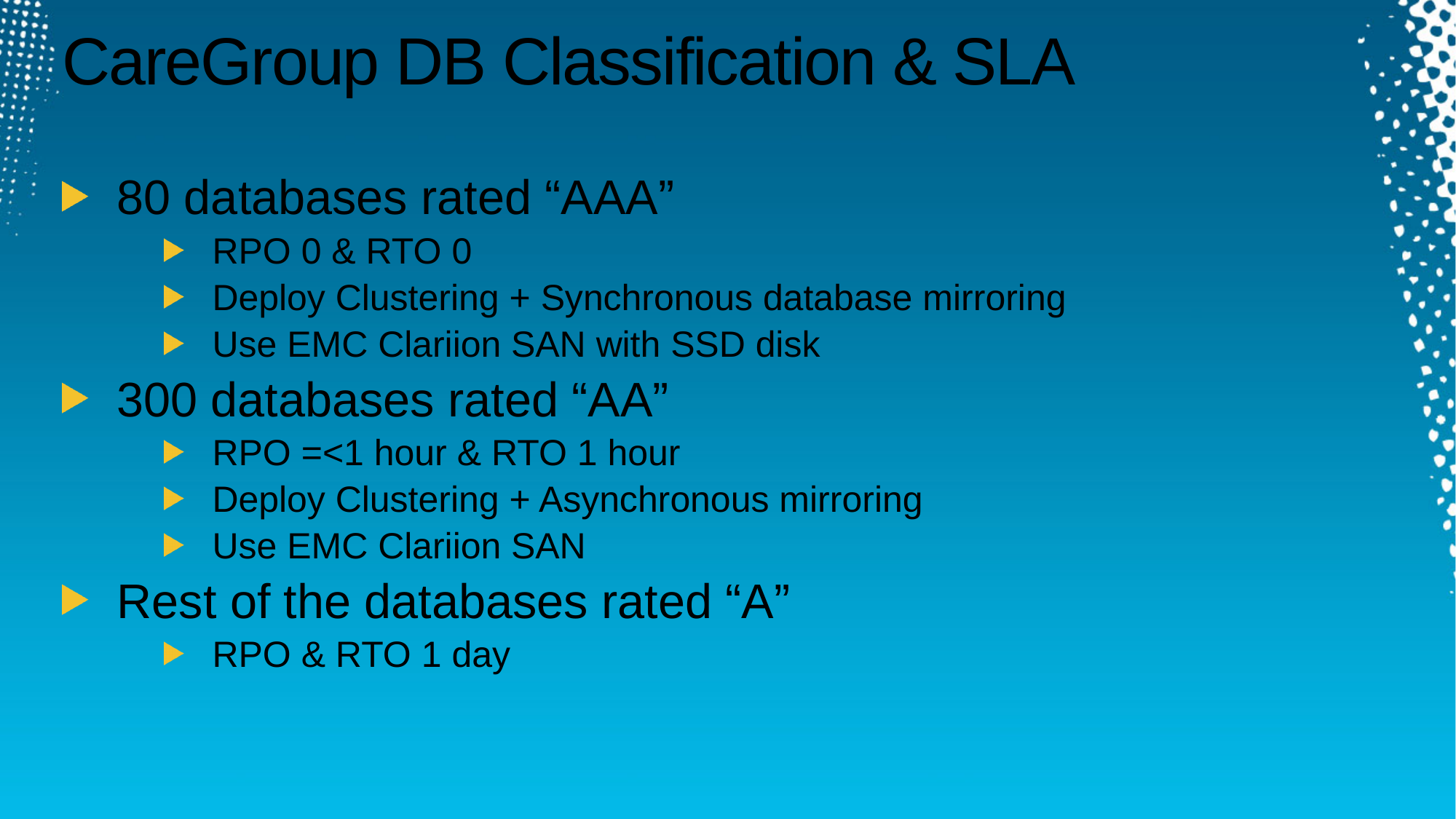

# CareGroup DB Classification & SLA

80 databases rated “AAA”
RPO 0 & RTO 0
Deploy Clustering + Synchronous database mirroring
Use EMC Clariion SAN with SSD disk
300 databases rated “AA”
RPO =<1 hour & RTO 1 hour
Deploy Clustering + Asynchronous mirroring
Use EMC Clariion SAN
Rest of the databases rated “A”
RPO & RTO 1 day